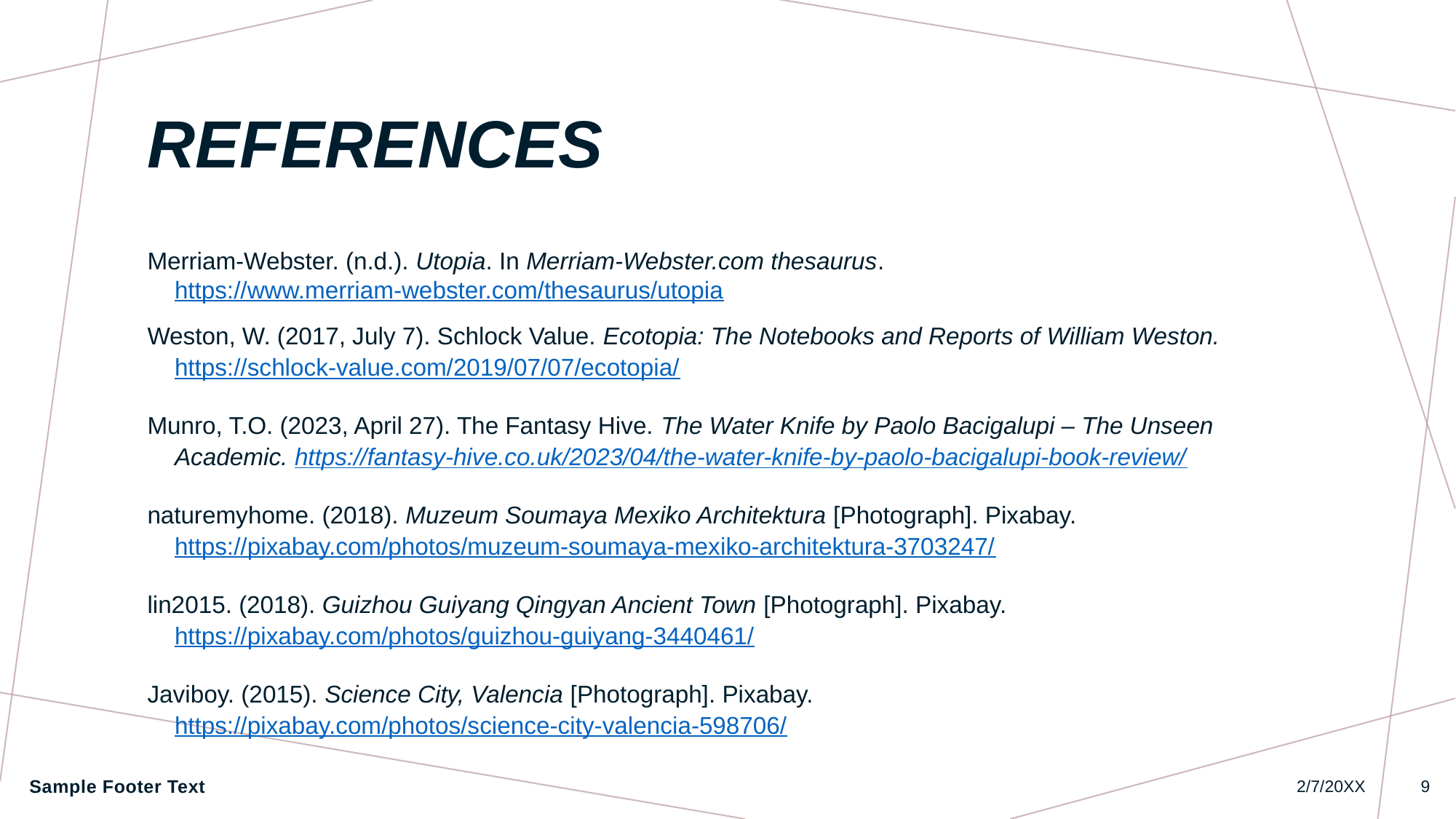

# REFERENCES
Merriam-Webster. (n.d.). Utopia. In Merriam-Webster.com thesaurus. https://www.merriam-webster.com/thesaurus/utopia
Weston, W. (2017, July 7). Schlock Value. Ecotopia: The Notebooks and Reports of William Weston. https://schlock-value.com/2019/07/07/ecotopia/
Munro, T.O. (2023, April 27). The Fantasy Hive. The Water Knife by Paolo Bacigalupi – The Unseen Academic. https://fantasy-hive.co.uk/2023/04/the-water-knife-by-paolo-bacigalupi-book-review/
naturemyhome. (2018). Muzeum Soumaya Mexiko Architektura [Photograph]. Pixabay. https://pixabay.com/photos/muzeum-soumaya-mexiko-architektura-3703247/
lin2015. (2018). Guizhou Guiyang Qingyan Ancient Town [Photograph]. Pixabay. https://pixabay.com/photos/guizhou-guiyang-3440461/
Javiboy. (2015). Science City, Valencia [Photograph]. Pixabay. https://pixabay.com/photos/science-city-valencia-598706/

Sample Footer Text
2/7/20XX
9